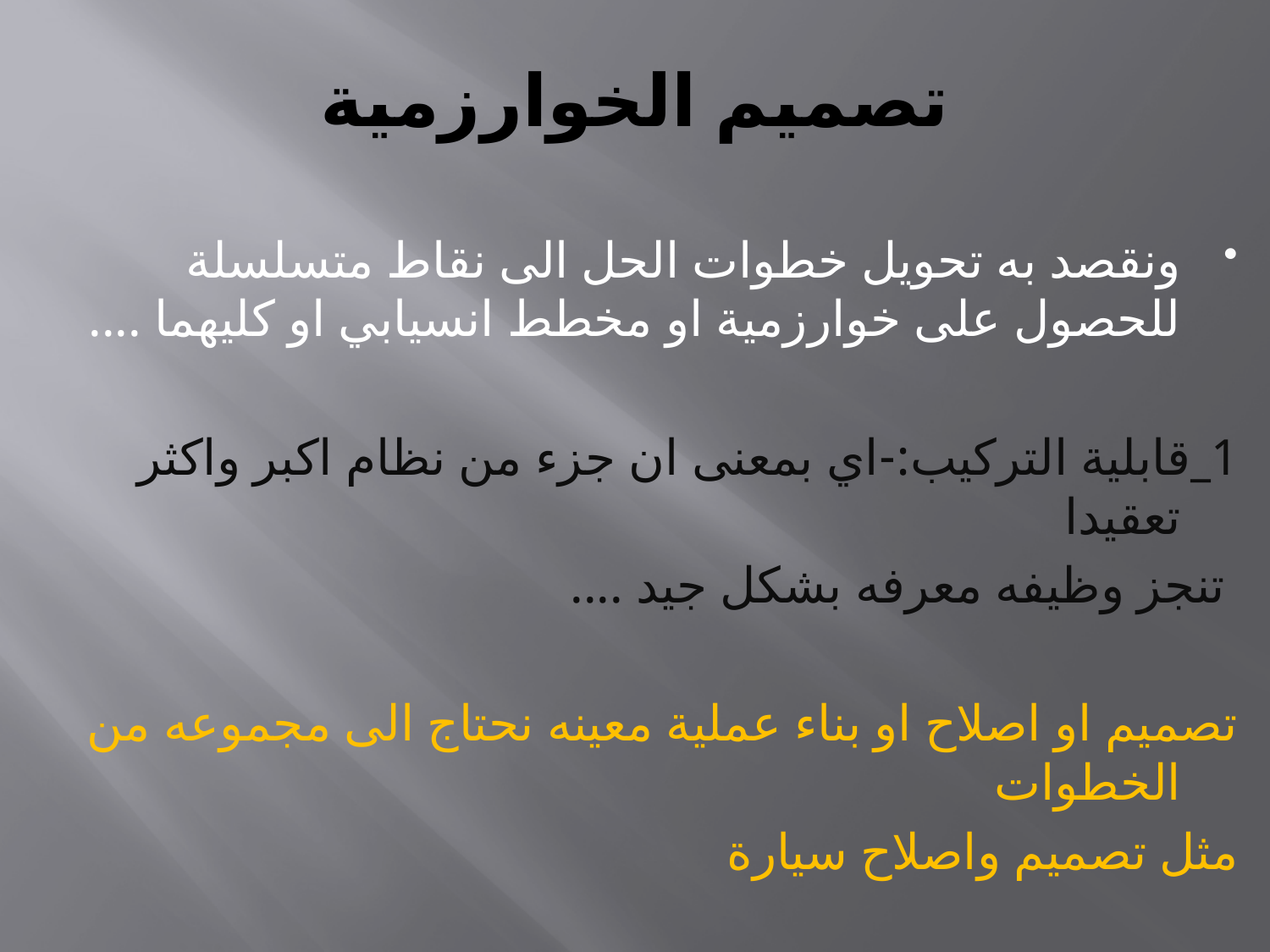

# تصميم الخوارزمية
ونقصد به تحويل خطوات الحل الى نقاط متسلسلة للحصول على خوارزمية او مخطط انسيابي او كليهما ....

1_قابلية التركيب:-اي بمعنى ان جزء من نظام اكبر واكثر تعقيدا
 تنجز وظيفه معرفه بشكل جيد ....

تصميم او اصلاح او بناء عملية معينه نحتاج الى مجموعه من الخطوات
مثل تصميم واصلاح سيارة